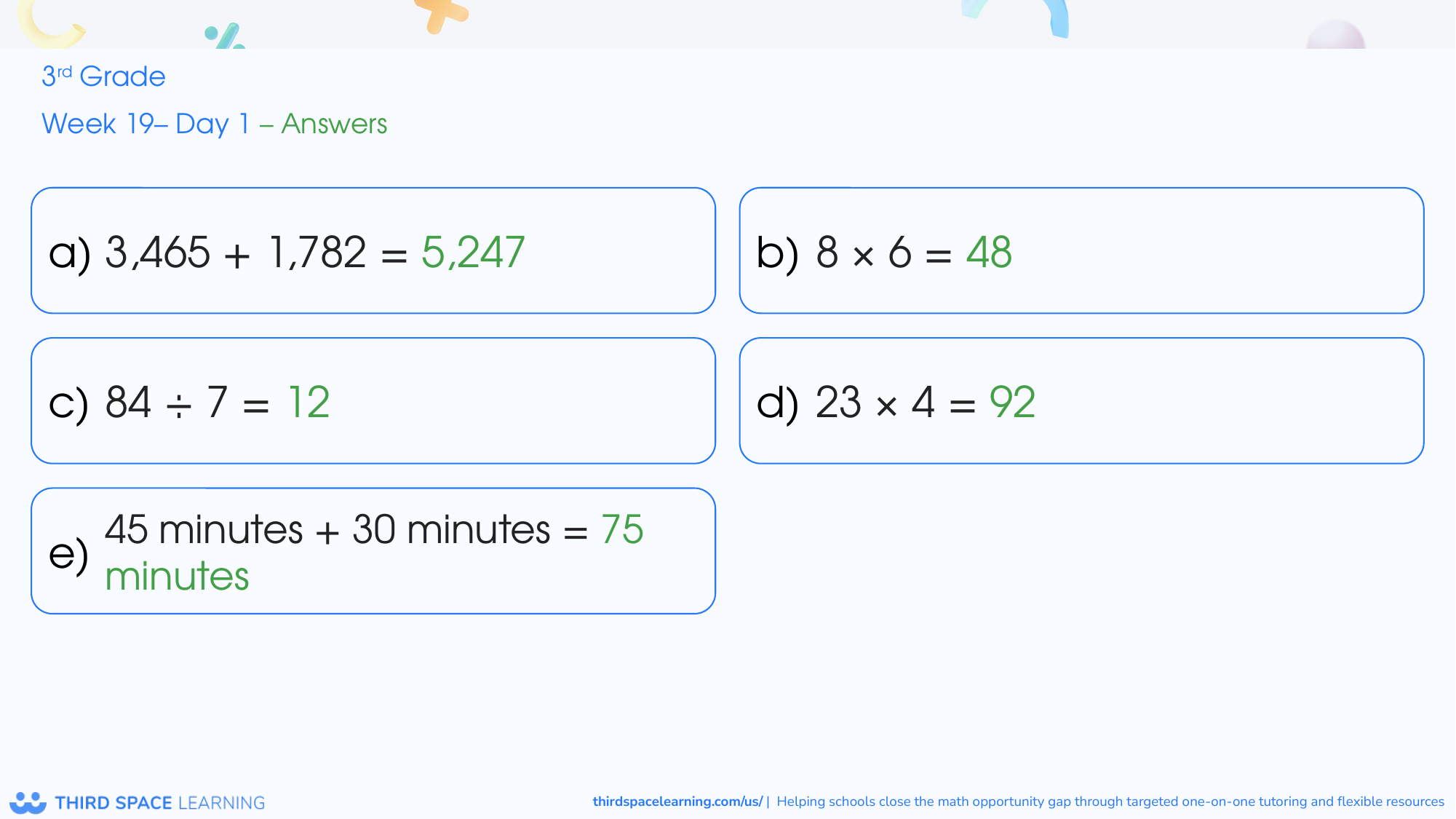

3rd Grade
Week 19– Day 1 – Answers
3,465 + 1,782 = 5,247
8 × 6 = 48
84 ÷ 7 = 12
23 × 4 = 92
45 minutes + 30 minutes = 75 minutes